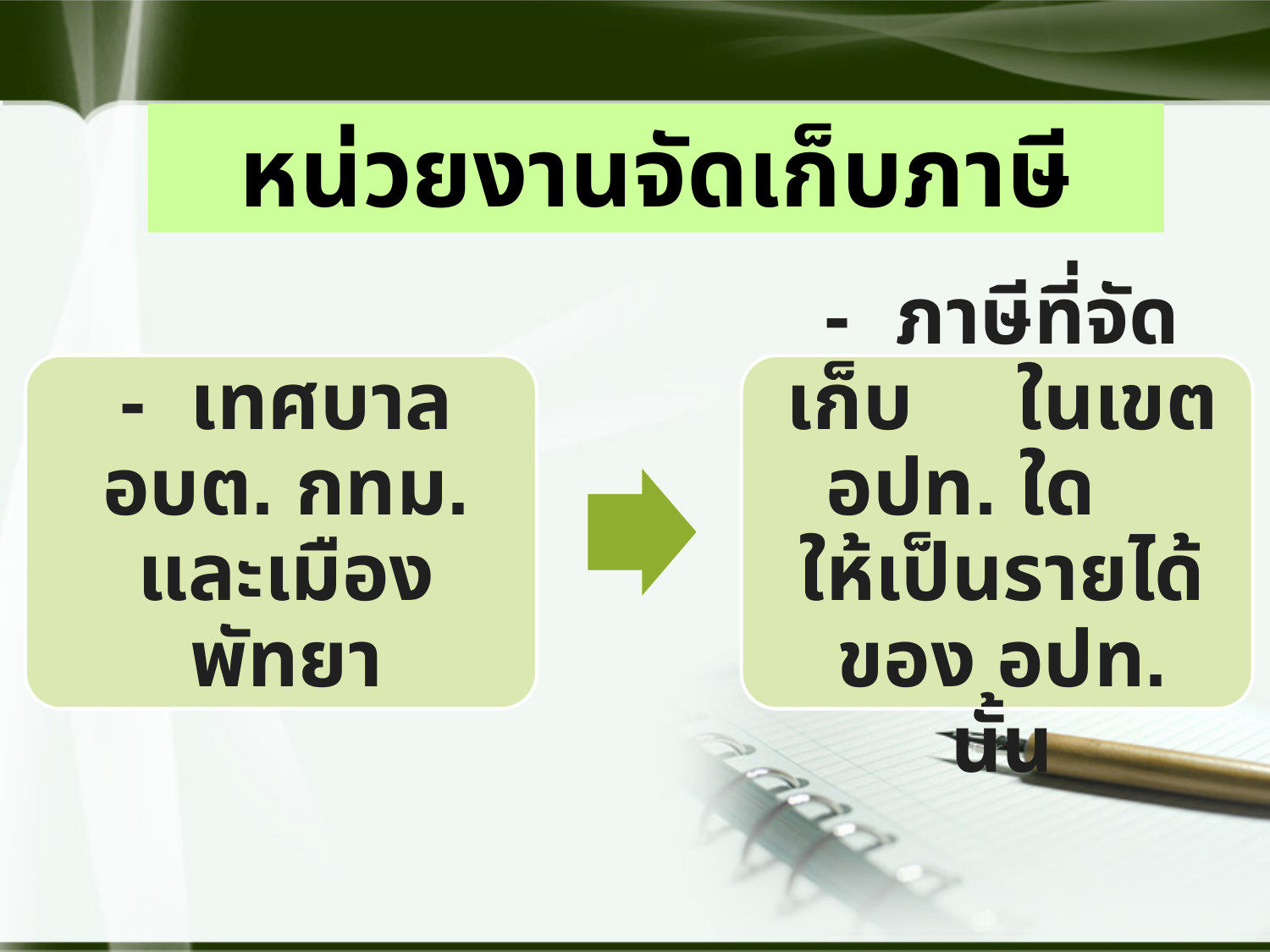

หน่วยงานจัดเก็บภาษี
-  เทศบาล อบต. กทม. และเมืองพัทยา

-  ภาษีที่จัดเก็บ     ในเขต อปท. ใด     ให้เป็นรายได้ของ อปท. นั้น